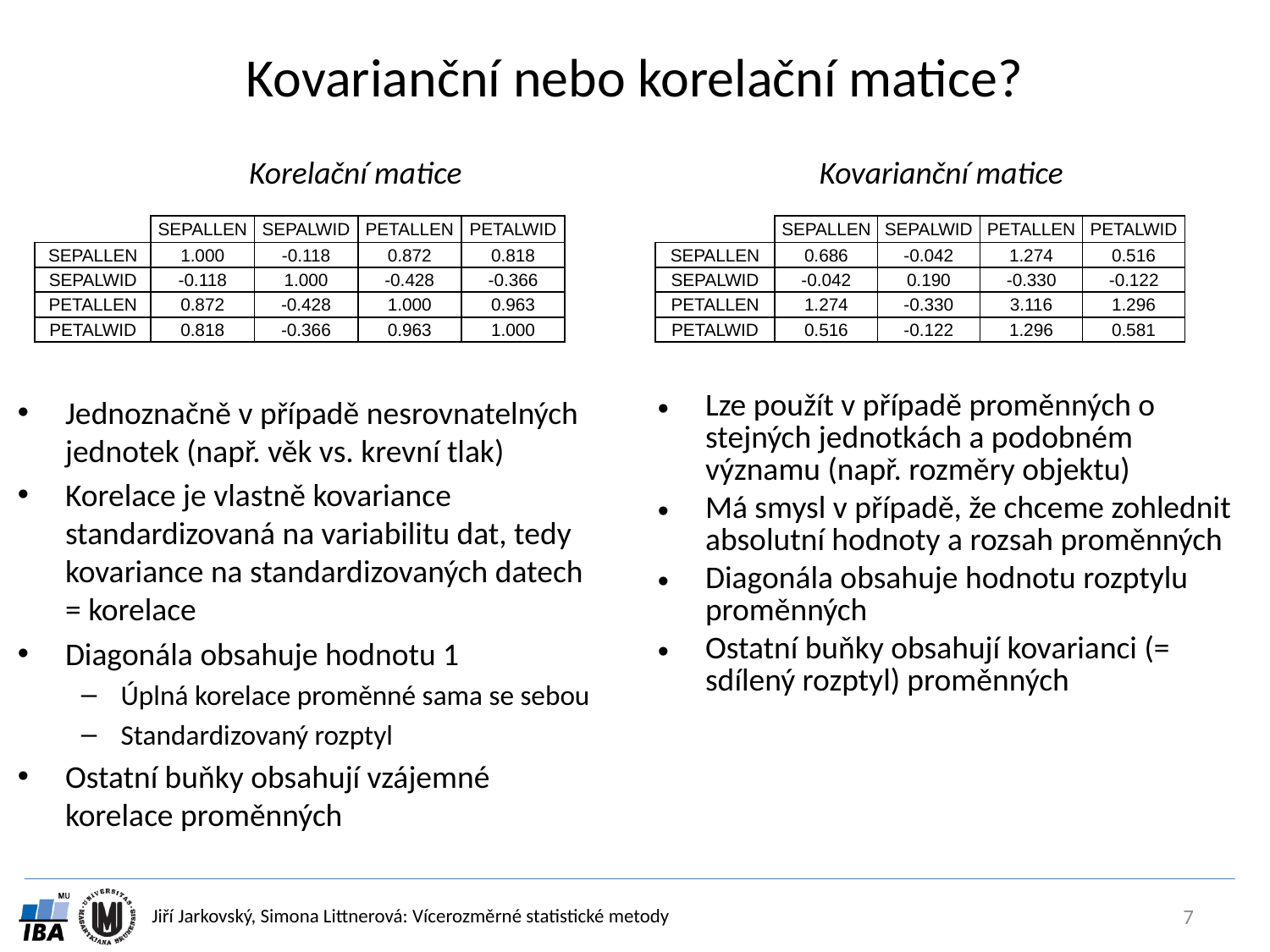

# Kovarianční nebo korelační matice?
Korelační matice
Kovarianční matice
|  | SEPALLEN | SEPALWID | PETALLEN | PETALWID |
| --- | --- | --- | --- | --- |
| SEPALLEN | 1.000 | -0.118 | 0.872 | 0.818 |
| SEPALWID | -0.118 | 1.000 | -0.428 | -0.366 |
| PETALLEN | 0.872 | -0.428 | 1.000 | 0.963 |
| PETALWID | 0.818 | -0.366 | 0.963 | 1.000 |
|  | SEPALLEN | SEPALWID | PETALLEN | PETALWID |
| --- | --- | --- | --- | --- |
| SEPALLEN | 0.686 | -0.042 | 1.274 | 0.516 |
| SEPALWID | -0.042 | 0.190 | -0.330 | -0.122 |
| PETALLEN | 1.274 | -0.330 | 3.116 | 1.296 |
| PETALWID | 0.516 | -0.122 | 1.296 | 0.581 |
Jednoznačně v případě nesrovnatelných jednotek (např. věk vs. krevní tlak)
Korelace je vlastně kovariance standardizovaná na variabilitu dat, tedy kovariance na standardizovaných datech = korelace
Diagonála obsahuje hodnotu 1
Úplná korelace proměnné sama se sebou
Standardizovaný rozptyl
Ostatní buňky obsahují vzájemné korelace proměnných
Lze použít v případě proměnných o stejných jednotkách a podobném významu (např. rozměry objektu)
Má smysl v případě, že chceme zohlednit absolutní hodnoty a rozsah proměnných
Diagonála obsahuje hodnotu rozptylu proměnných
Ostatní buňky obsahují kovarianci (= sdílený rozptyl) proměnných
7